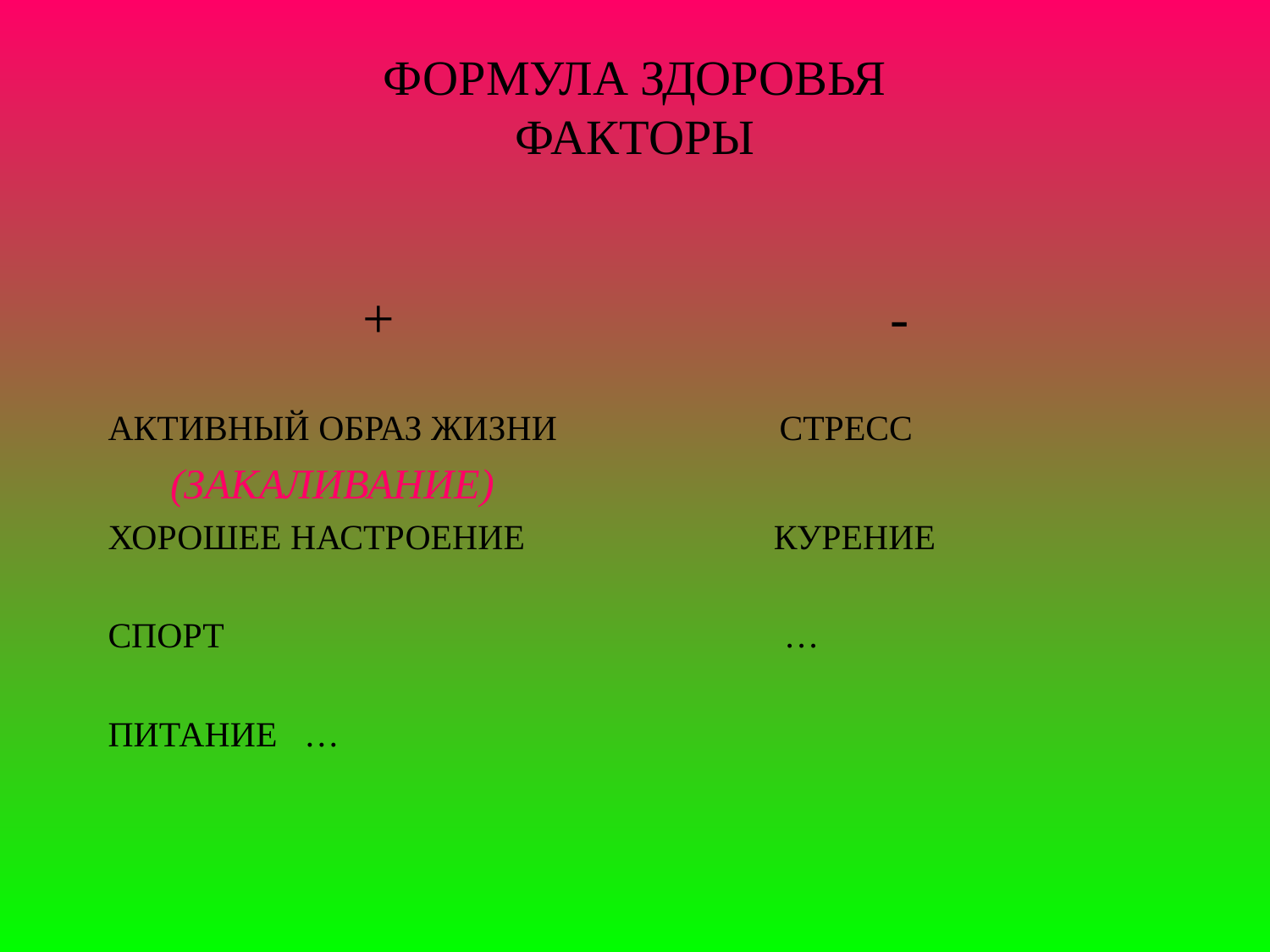

# ФОРМУЛА ЗДОРОВЬЯ ФАКТОРЫ
                  +                                   -

АКТИВНЫЙ ОБРАЗ ЖИЗНИ                         СТРЕСС
       (ЗАКАЛИВАНИЕ)
ХОРОШЕЕ НАСТРОЕНИЕ                            КУРЕНИЕ

СПОРТ                                                               …

ПИТАНИЕ   …